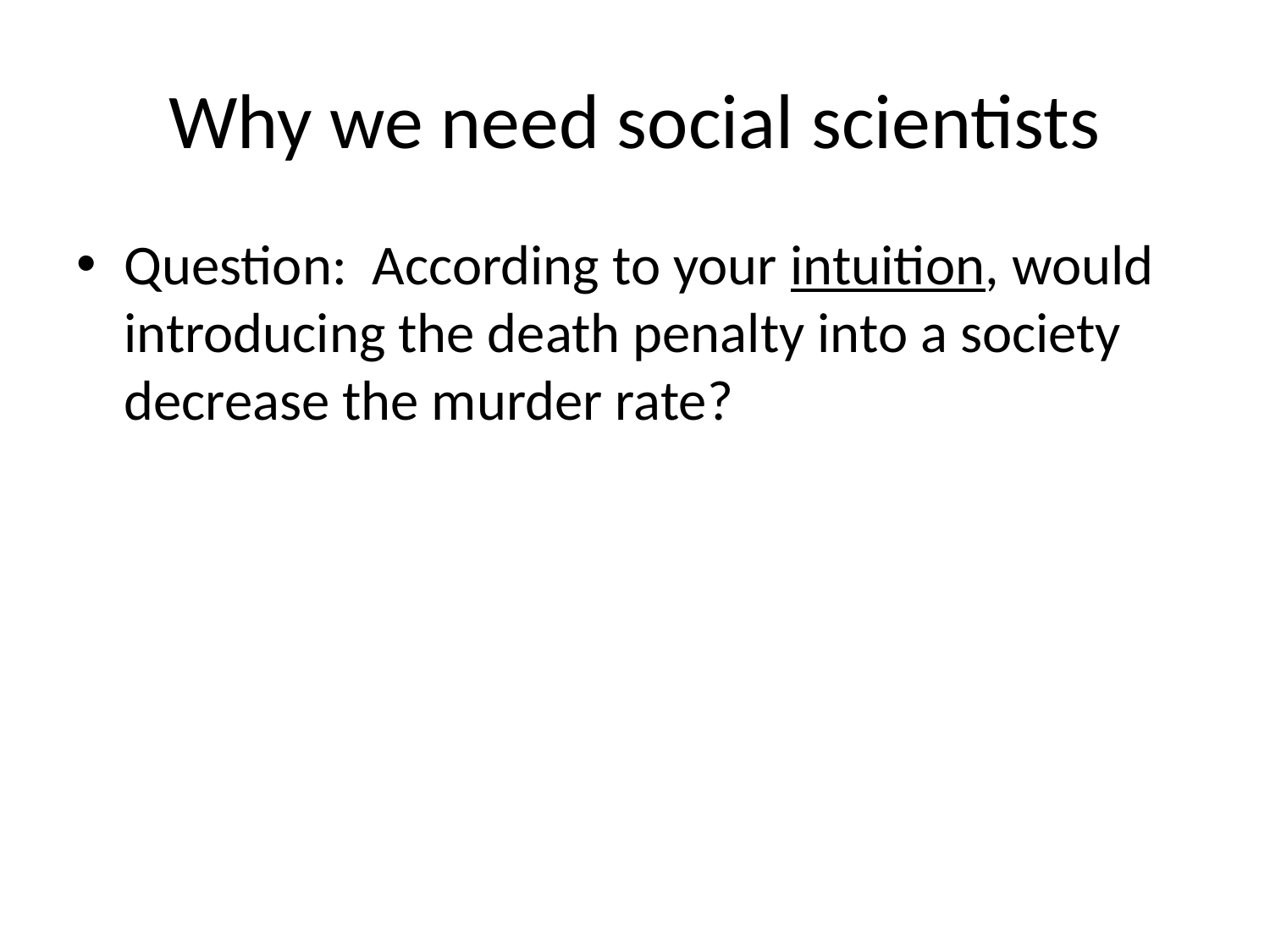

# Why we need social scientists
Question:  According to your intuition, would introducing the death penalty into a society decrease the murder rate?